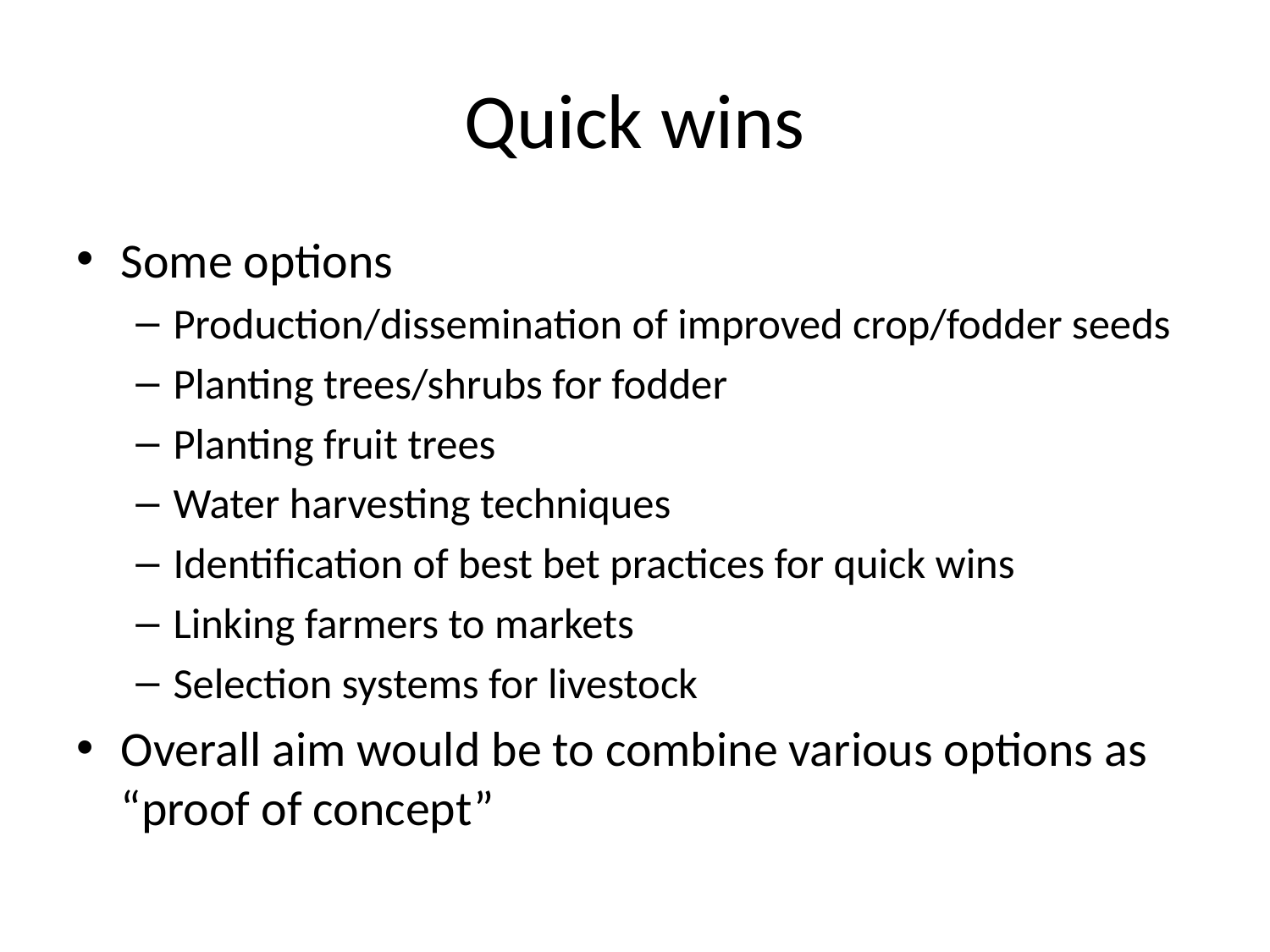

# Quick wins
Some options
Production/dissemination of improved crop/fodder seeds
Planting trees/shrubs for fodder
Planting fruit trees
Water harvesting techniques
Identification of best bet practices for quick wins
Linking farmers to markets
Selection systems for livestock
Overall aim would be to combine various options as “proof of concept”